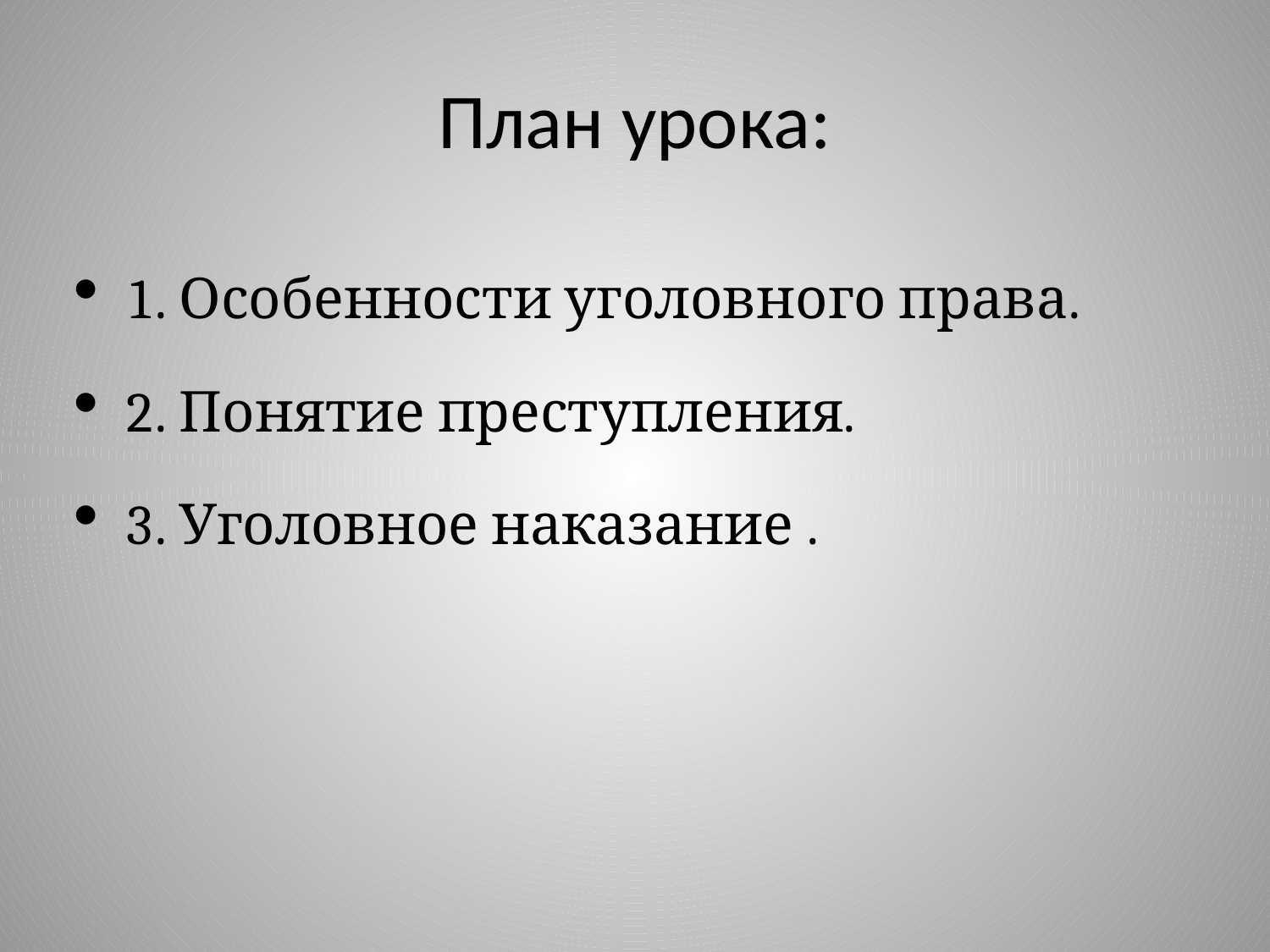

# План урока:
1. Особенности уголовного права.
2. Понятие преступления.
3. Уголовное наказание .